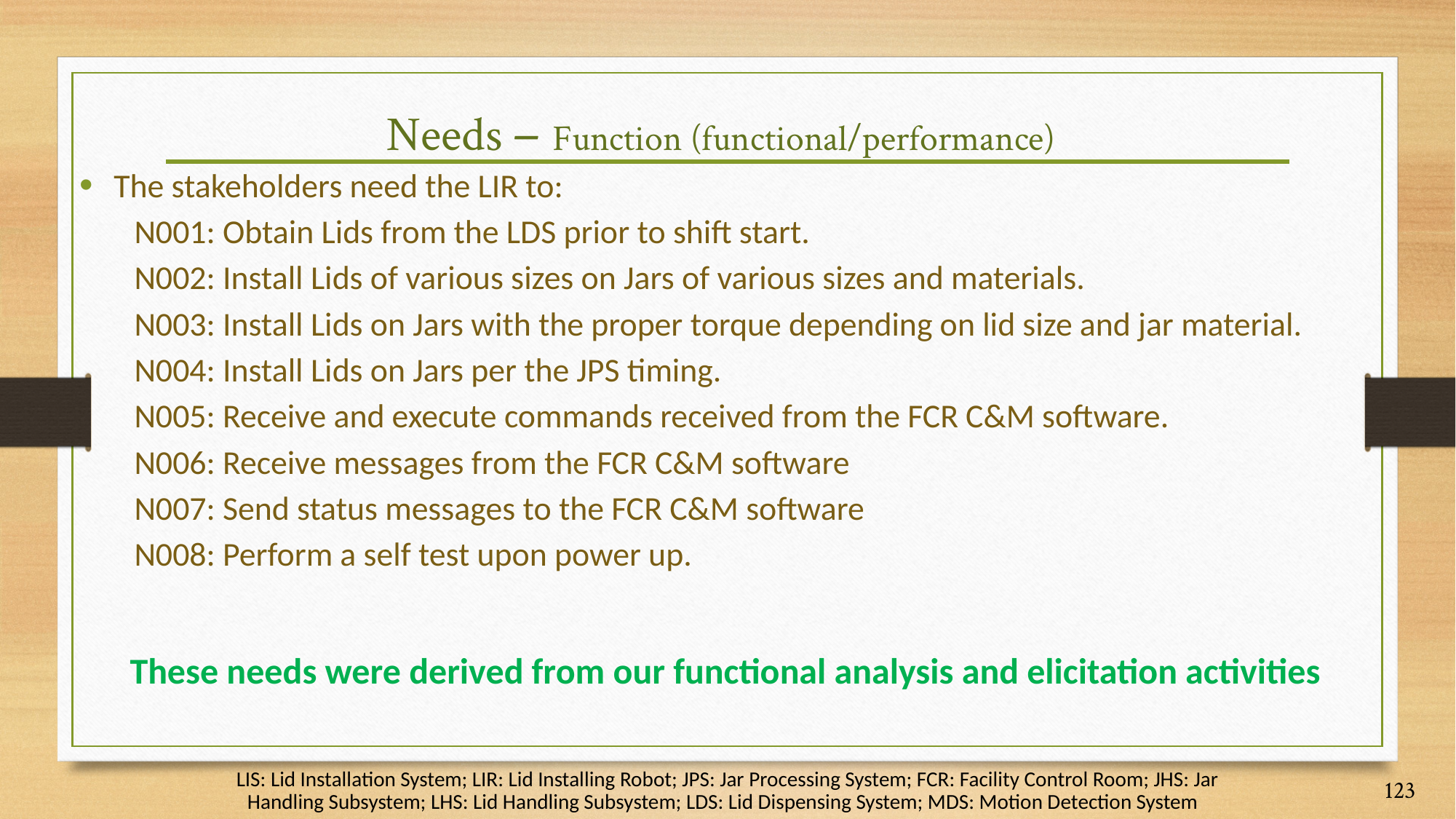

# Needs – Function (functional/performance)
The stakeholders need the LIR to:
N001: Obtain Lids from the LDS prior to shift start.
N002: Install Lids of various sizes on Jars of various sizes and materials.
N003: Install Lids on Jars with the proper torque depending on lid size and jar material.
N004: Install Lids on Jars per the JPS timing.
N005: Receive and execute commands received from the FCR C&M software.
N006: Receive messages from the FCR C&M software
N007: Send status messages to the FCR C&M software
N008: Perform a self test upon power up.
These needs were derived from our functional analysis and elicitation activities
LIS: Lid Installation System; LIR: Lid Installing Robot; JPS: Jar Processing System; FCR: Facility Control Room; JHS: Jar Handling Subsystem; LHS: Lid Handling Subsystem; LDS: Lid Dispensing System; MDS: Motion Detection System
123